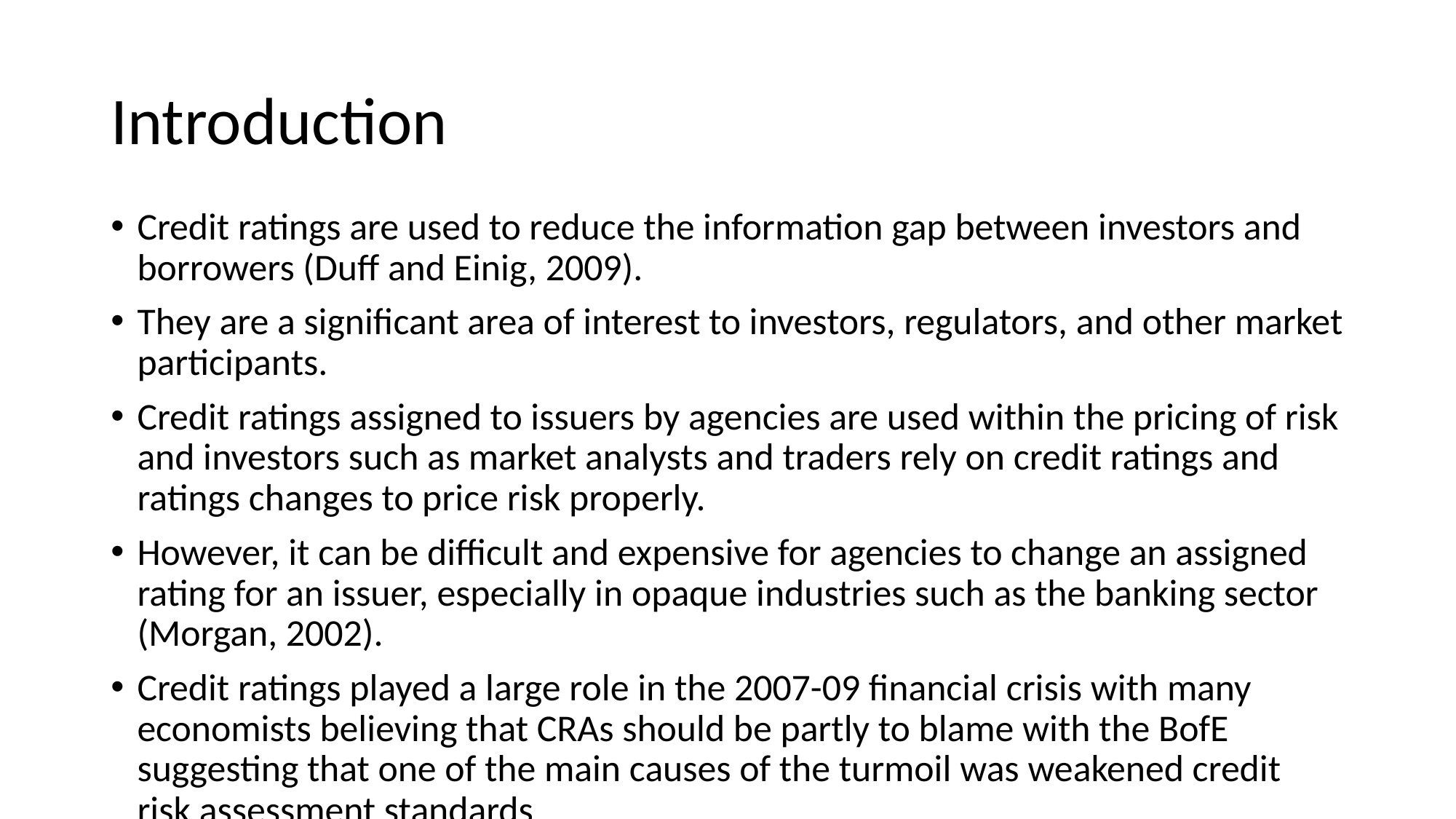

# Introduction
Credit ratings are used to reduce the information gap between investors and borrowers (Duff and Einig, 2009).
They are a significant area of interest to investors, regulators, and other market participants.
Credit ratings assigned to issuers by agencies are used within the pricing of risk and investors such as market analysts and traders rely on credit ratings and ratings changes to price risk properly.
However, it can be difficult and expensive for agencies to change an assigned rating for an issuer, especially in opaque industries such as the banking sector (Morgan, 2002).
Credit ratings played a large role in the 2007-09 financial crisis with many economists believing that CRAs should be partly to blame with the BofE suggesting that one of the main causes of the turmoil was weakened credit risk assessment standards